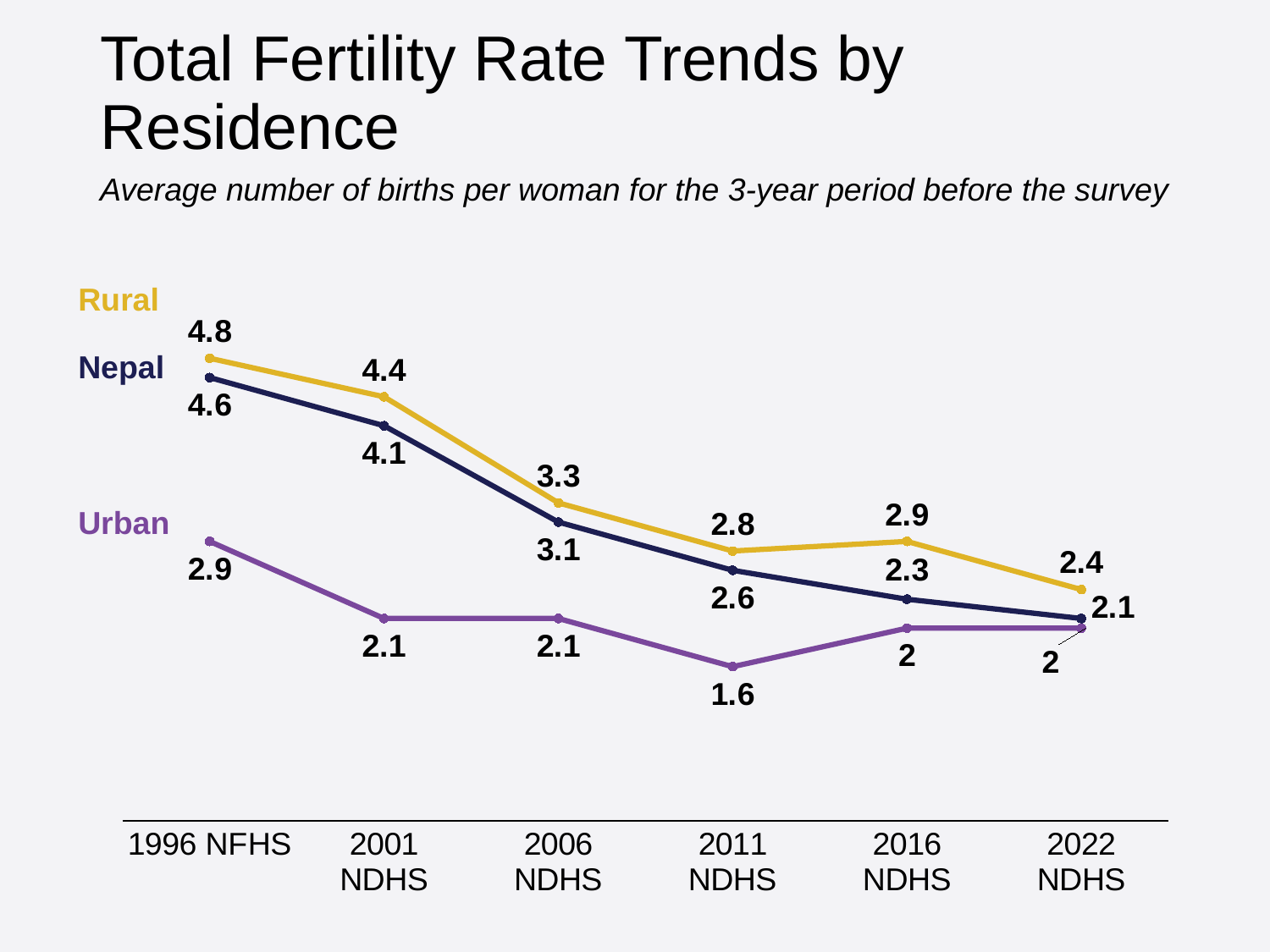

# Total Fertility Rate Trends by Residence
Average number of births per woman for the 3-year period before the survey

### Chart

| Category | Nepal | Urban | Rural |
|---|---|---|---|
| 1996 NFHS | 4.6 | 2.9 | 4.8 |
| 2001 NDHS | 4.1 | 2.1 | 4.4 |
| 2006 NDHS | 3.1 | 2.1 | 3.3 |
| 2011 NDHS | 2.6 | 1.6 | 2.8 |
| 2016 NDHS | 2.3 | 2.0 | 2.9 |
| 2022 NDHS | 2.1 | 2.0 | 2.4 |
Rural
Nepal
Urban